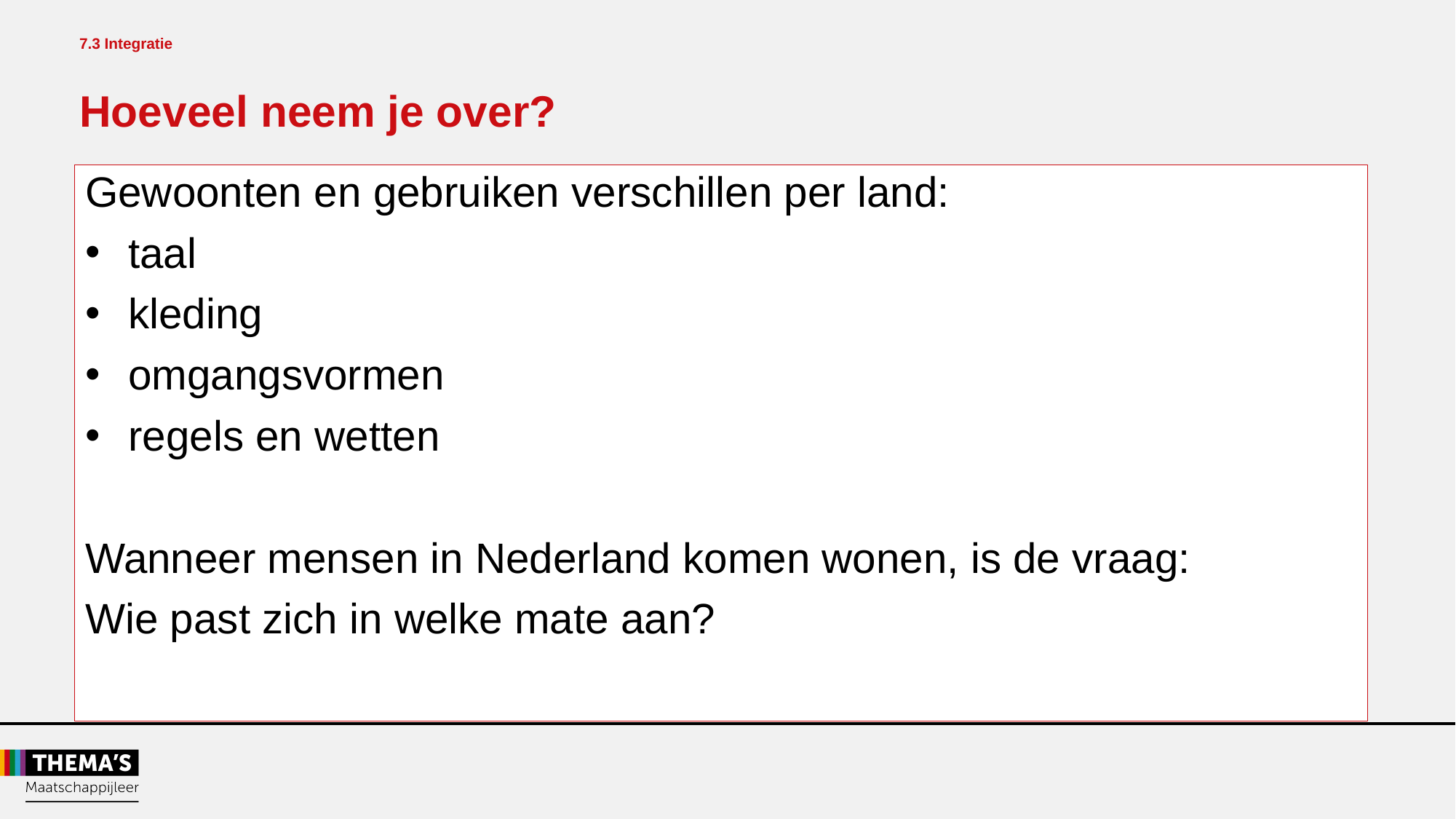

7.3 Integratie
Hoeveel neem je over?
Gewoonten en gebruiken verschillen per land:
taal
kleding
omgangsvormen
regels en wetten

Wanneer mensen in Nederland komen wonen, is de vraag:
Wie past zich in welke mate aan?